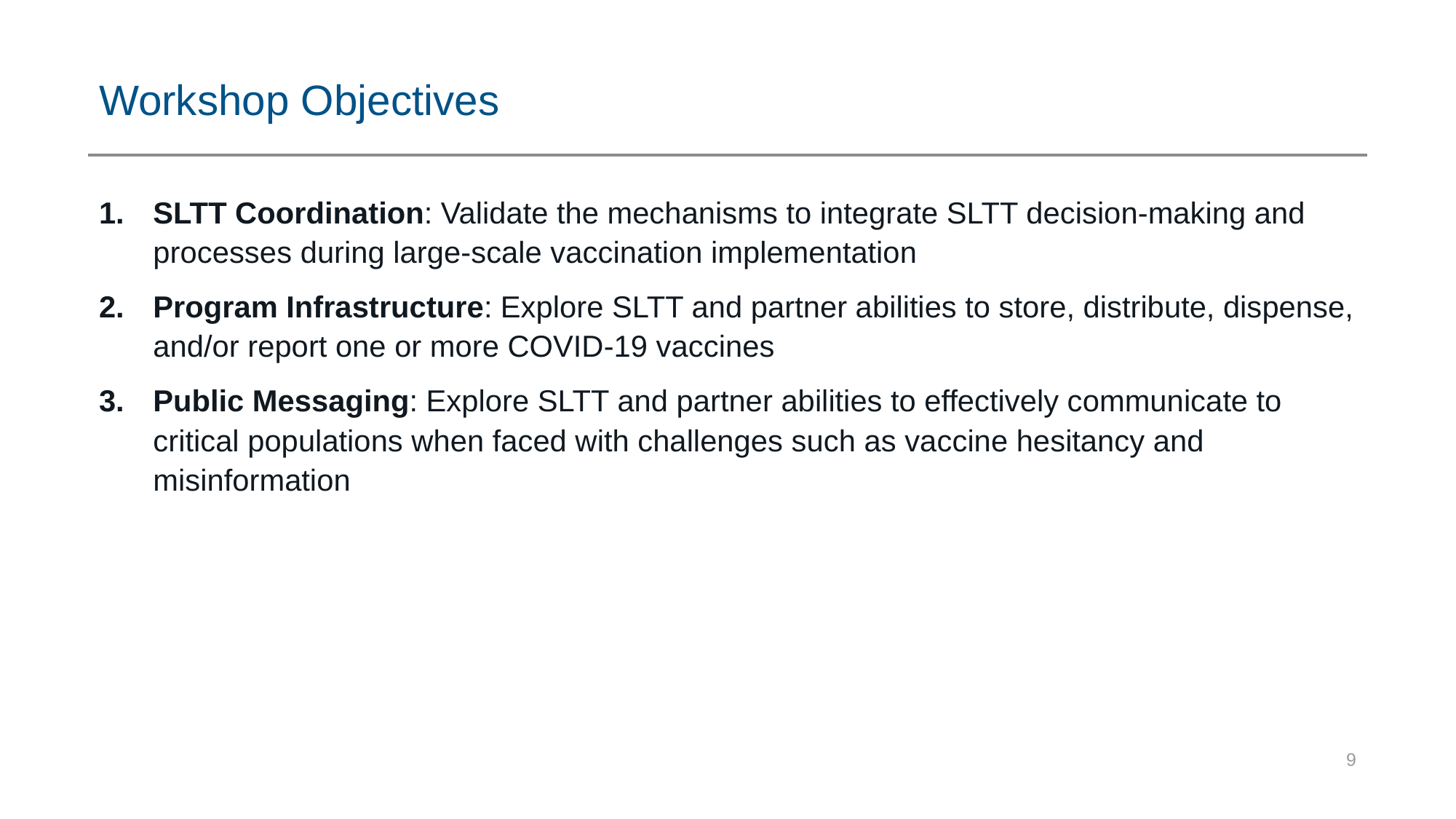

# Workshop Objectives
SLTT Coordination: Validate the mechanisms to integrate SLTT decision-making and processes during large-scale vaccination implementation
Program Infrastructure: Explore SLTT and partner abilities to store, distribute, dispense, and/or report one or more COVID-19 vaccines
Public Messaging: Explore SLTT and partner abilities to effectively communicate to critical populations when faced with challenges such as vaccine hesitancy and misinformation
9